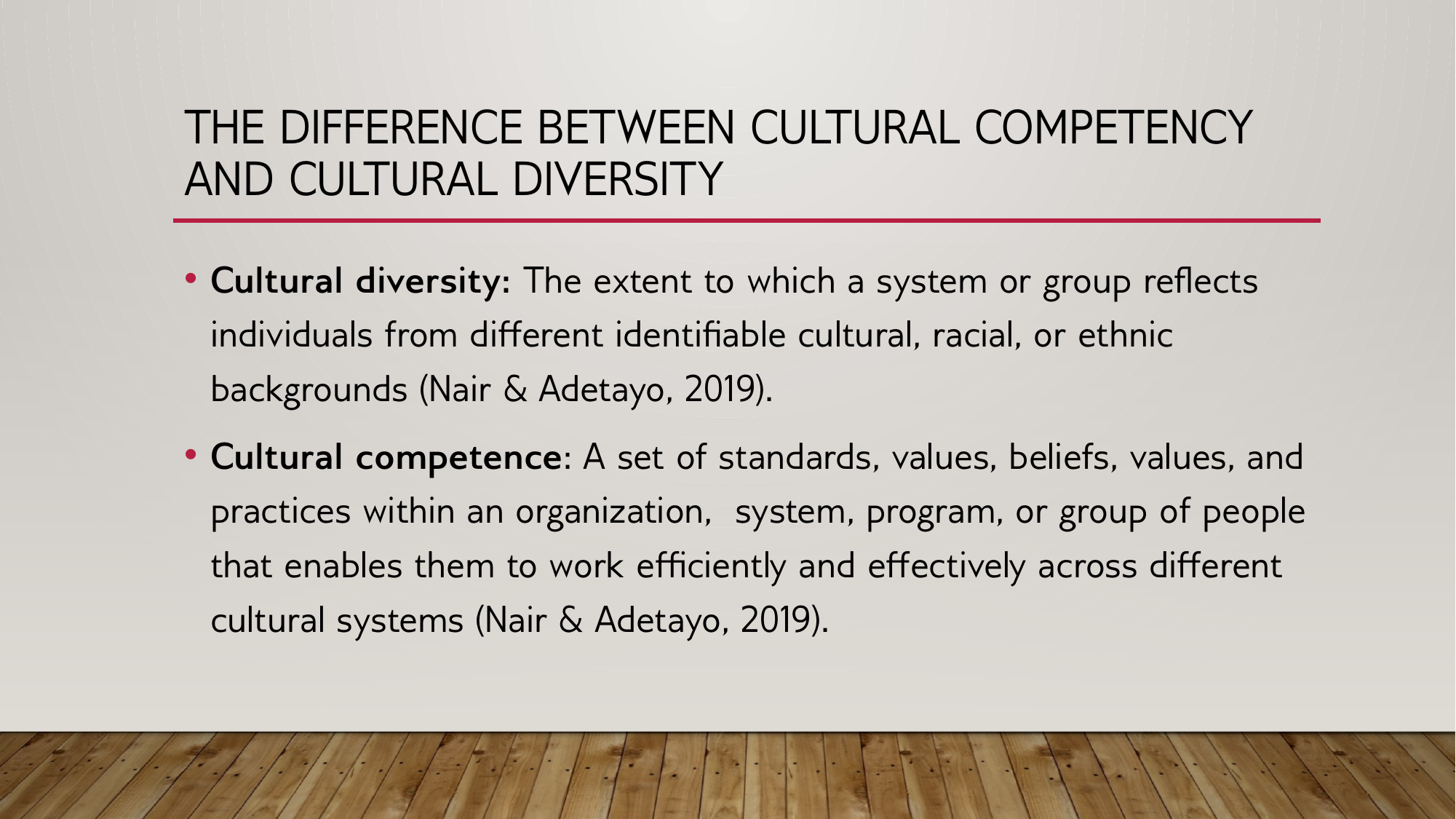

# The Difference between Cultural Competency and Cultural diversity
Cultural diversity: The extent to which a system or group reflects individuals from different identifiable cultural, racial, or ethnic backgrounds (Nair & Adetayo, 2019).
Cultural competence: A set of standards, values, beliefs, values, and practices within an organization,  system, program, or group of people that enables them to work efficiently and effectively across different cultural systems (Nair & Adetayo, 2019).